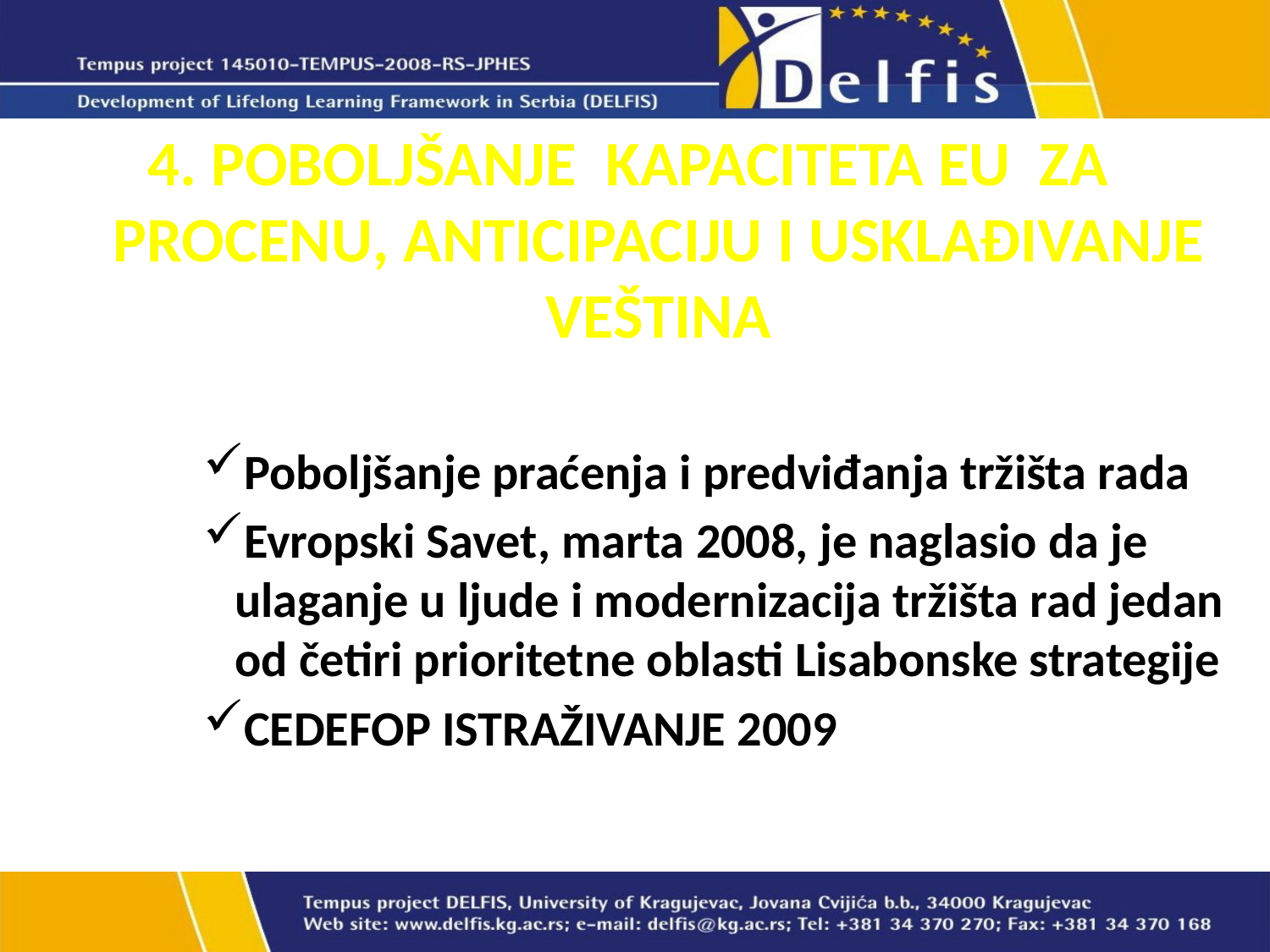

4. POBOLJŠANJE  KAPACITETA EU  ZA  PROCENU, ANTICIPACIJU I USKLAĐIVANJE VEŠTINA

Poboljšanje praćenja i predviđanja tržišta rada
Evropski Savet, marta 2008, je naglasio da je ulaganje u ljude i modernizacija tržišta rad jedan od četiri prioritetne oblasti Lisabonske strategije
CEDEFOP ISTRAŽIVANJE 2009